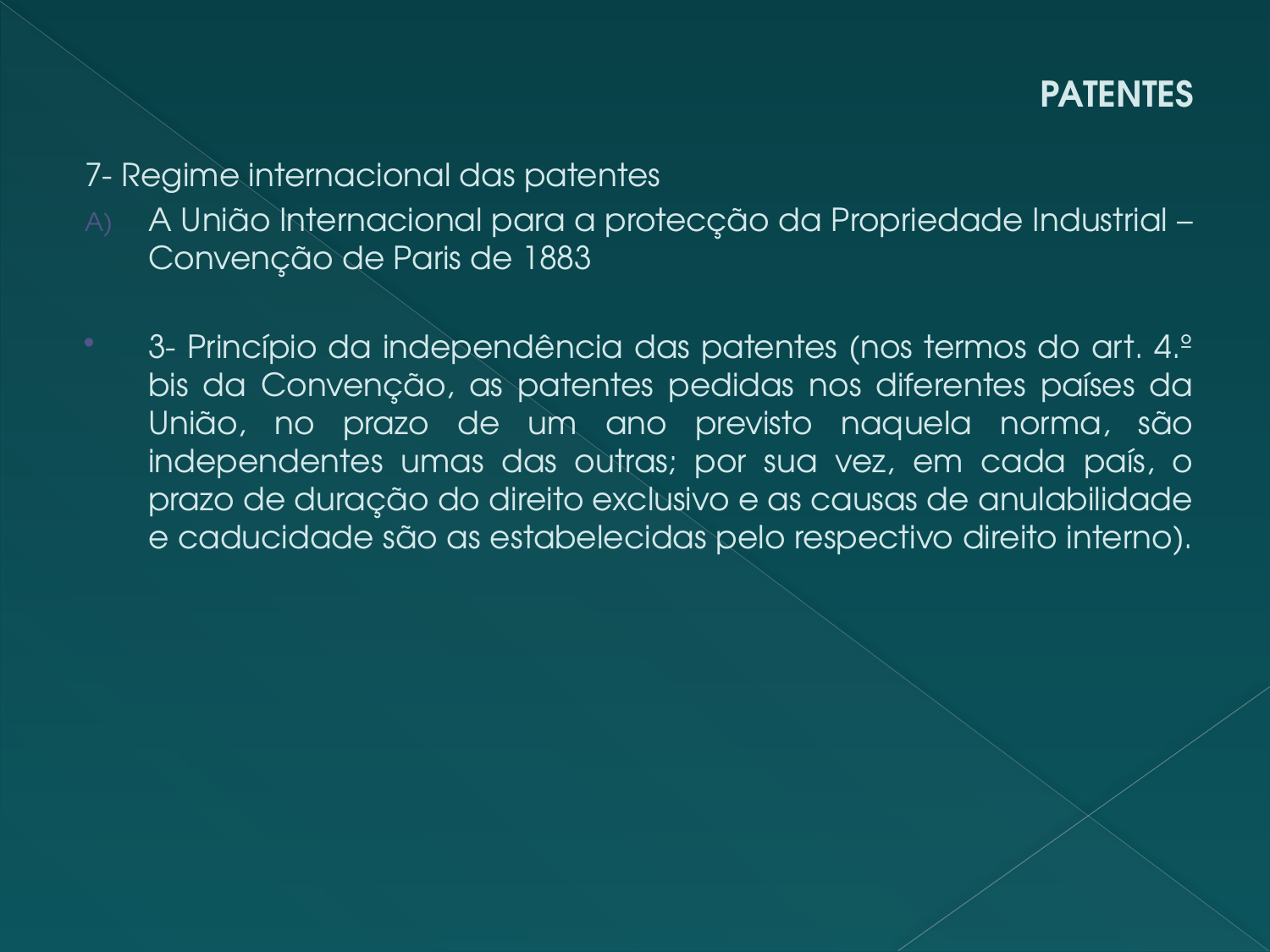

# PATENTES
7- Regime internacional das patentes
A União Internacional para a protecção da Propriedade Industrial – Convenção de Paris de 1883

3- Princípio da independência das patentes (nos termos do art. 4.º bis da Convenção, as patentes pedidas nos diferentes países da União, no prazo de um ano previsto naquela norma, são independentes umas das outras; por sua vez, em cada país, o prazo de duração do direito exclusivo e as causas de anulabilidade e caducidade são as estabelecidas pelo respectivo direito interno).